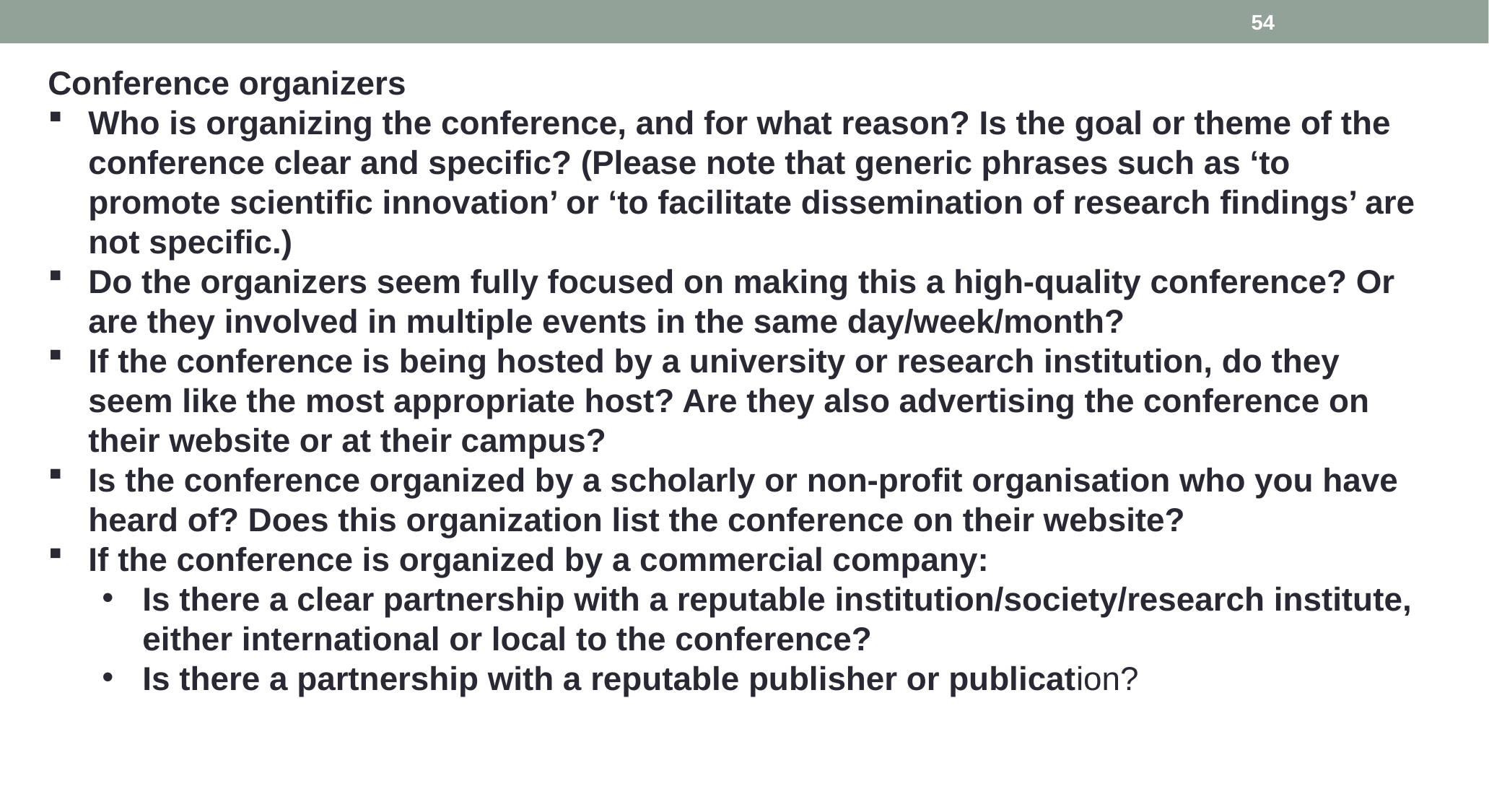

54
Conference organizers
Who is organizing the conference, and for what reason? Is the goal or theme of the conference clear and specific? (Please note that generic phrases such as ‘to promote scientific innovation’ or ‘to facilitate dissemination of research findings’ are not specific.)
Do the organizers seem fully focused on making this a high-quality conference? Or are they involved in multiple events in the same day/week/month?
If the conference is being hosted by a university or research institution, do they seem like the most appropriate host? Are they also advertising the conference on their website or at their campus?
Is the conference organized by a scholarly or non-profit organisation who you have heard of? Does this organization list the conference on their website?
If the conference is organized by a commercial company:
Is there a clear partnership with a reputable institution/society/research institute, either international or local to the conference?
Is there a partnership with a reputable publisher or publication?